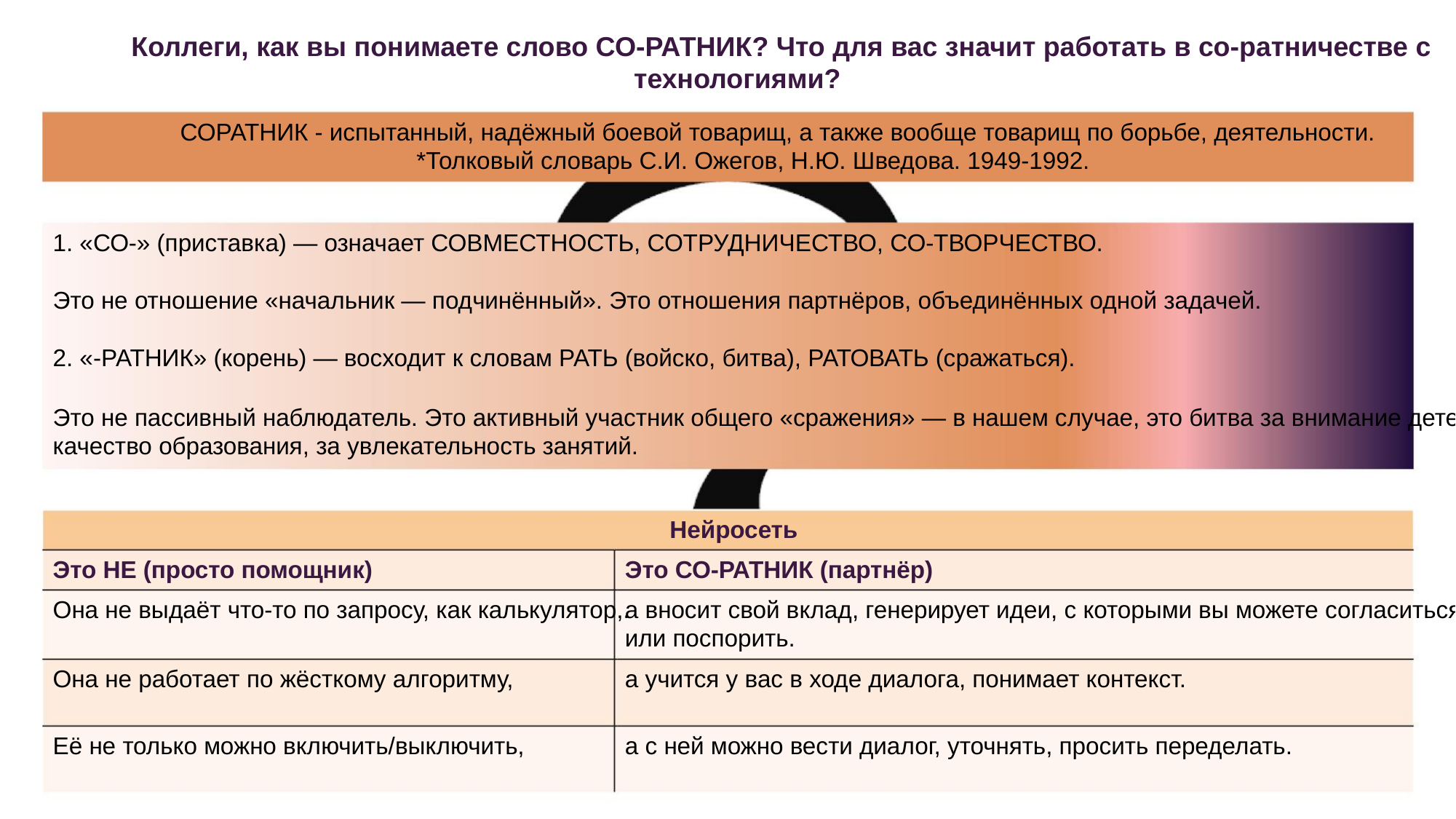

Коллеги, как вы понимаете слово СО-РАТНИК? Что для вас значит работать в со-ратничестве с
технологиями?
СОРАТНИК - испытанный, надёжный боевой товарищ, а также вообще товарищ по борьбе, деятельности.
*Толковый словарь С.И. Ожегов, Н.Ю. Шведова. 1949-1992.
1. «СО-» (приставка) — означает СОВМЕСТНОСТЬ, СОТРУДНИЧЕСТВО, СО-ТВОРЧЕСТВО.
Это не отношение «начальник — подчинённый». Это отношения партнёров, объединённых одной задачей.
2. «-РАТНИК» (корень) — восходит к словам РАТЬ (войско, битва), РАТОВАТЬ (сражаться).
Это не пассивный наблюдатель. Это активный участник общего «сражения» — в нашем случае, это битва за внимание детей, за
качество образования, за увлекательность занятий.
Нейросеть
Это НЕ (просто помощник)
Это СО-РАТНИК (партнёр)
Она не выдаёт что-то по запросу, как калькулятор,.
а вносит свой вклад, генерирует идеи, с которыми вы можете согласиться
или поспорить.
Она не работает по жёсткому алгоритму,
Её не только можно включить/выключить,
а учится у вас в ходе диалога, понимает контекст.
а с ней можно вести диалог, уточнять, просить переделать.